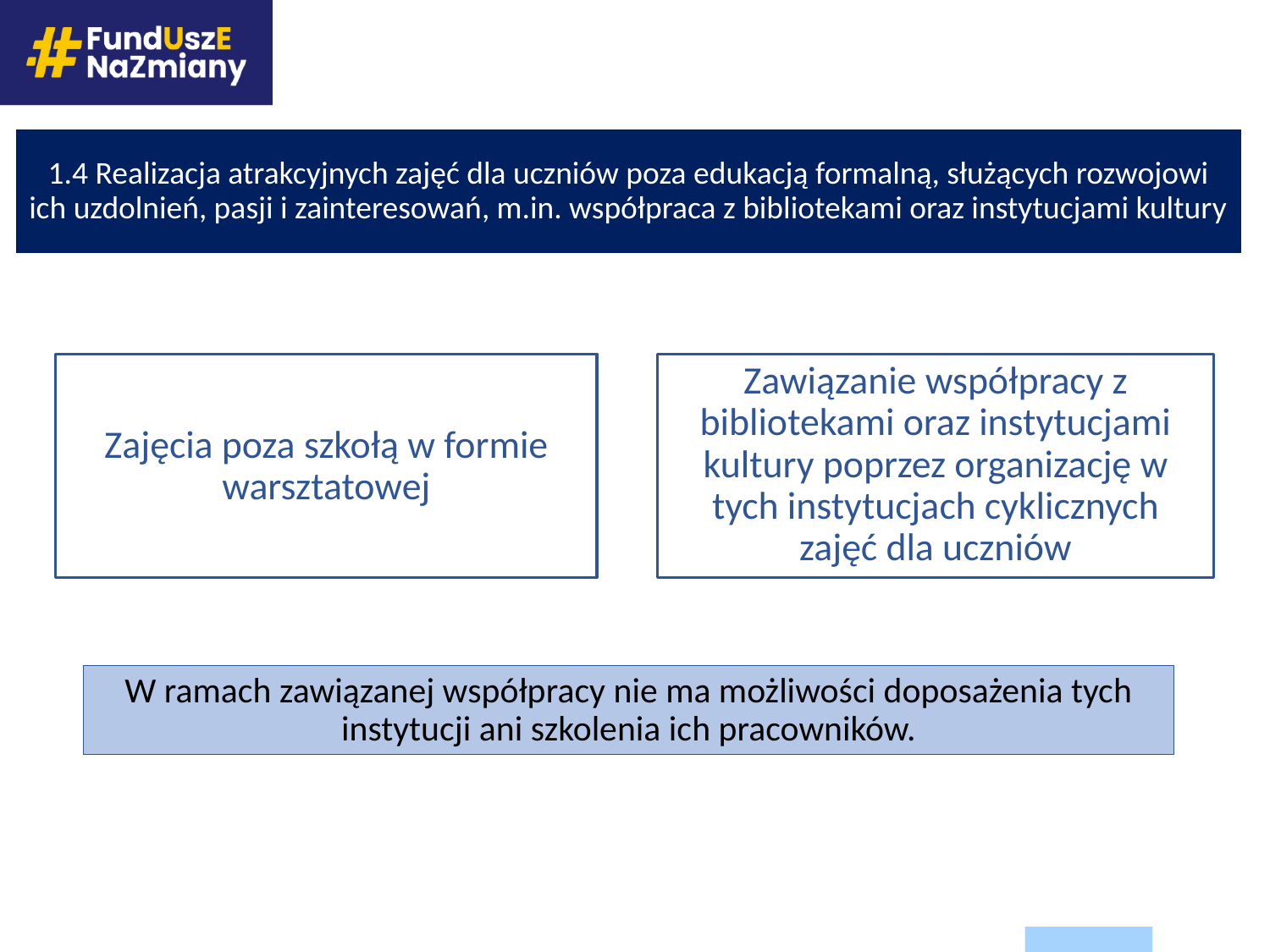

# 1.4 Realizacja atrakcyjnych zajęć dla uczniów poza edukacją formalną, służących rozwojowi ich uzdolnień, pasji i zainteresowań, m.in. współpraca z bibliotekami oraz instytucjami kultury
Zawiązanie współpracy z bibliotekami oraz instytucjami kultury poprzez organizację w tych instytucjach cyklicznych zajęć dla uczniów

Zajęcia poza szkołą w formie warsztatowej
W ramach zawiązanej współpracy nie ma możliwości doposażenia tych instytucji ani szkolenia ich pracowników.